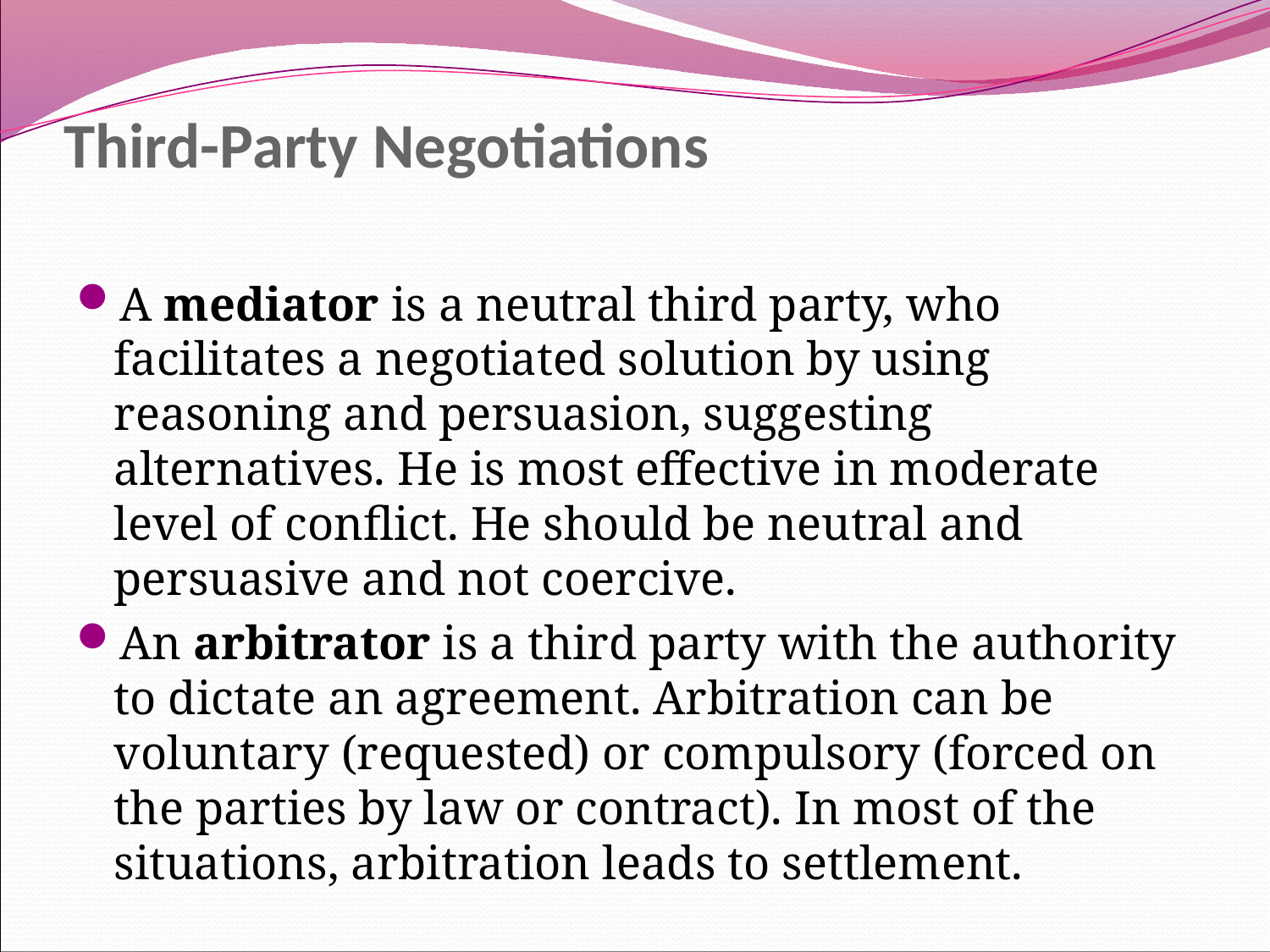

# Third-Party Negotiations
A mediator is a neutral third party, who facilitates a negotiated solution by using reasoning and persuasion, suggesting alternatives. He is most effective in moderate level of conflict. He should be neutral and persuasive and not coercive.
An arbitrator is a third party with the authority to dictate an agreement. Arbitration can be voluntary (requested) or compulsory (forced on the parties by law or contract). In most of the situations, arbitration leads to settlement.